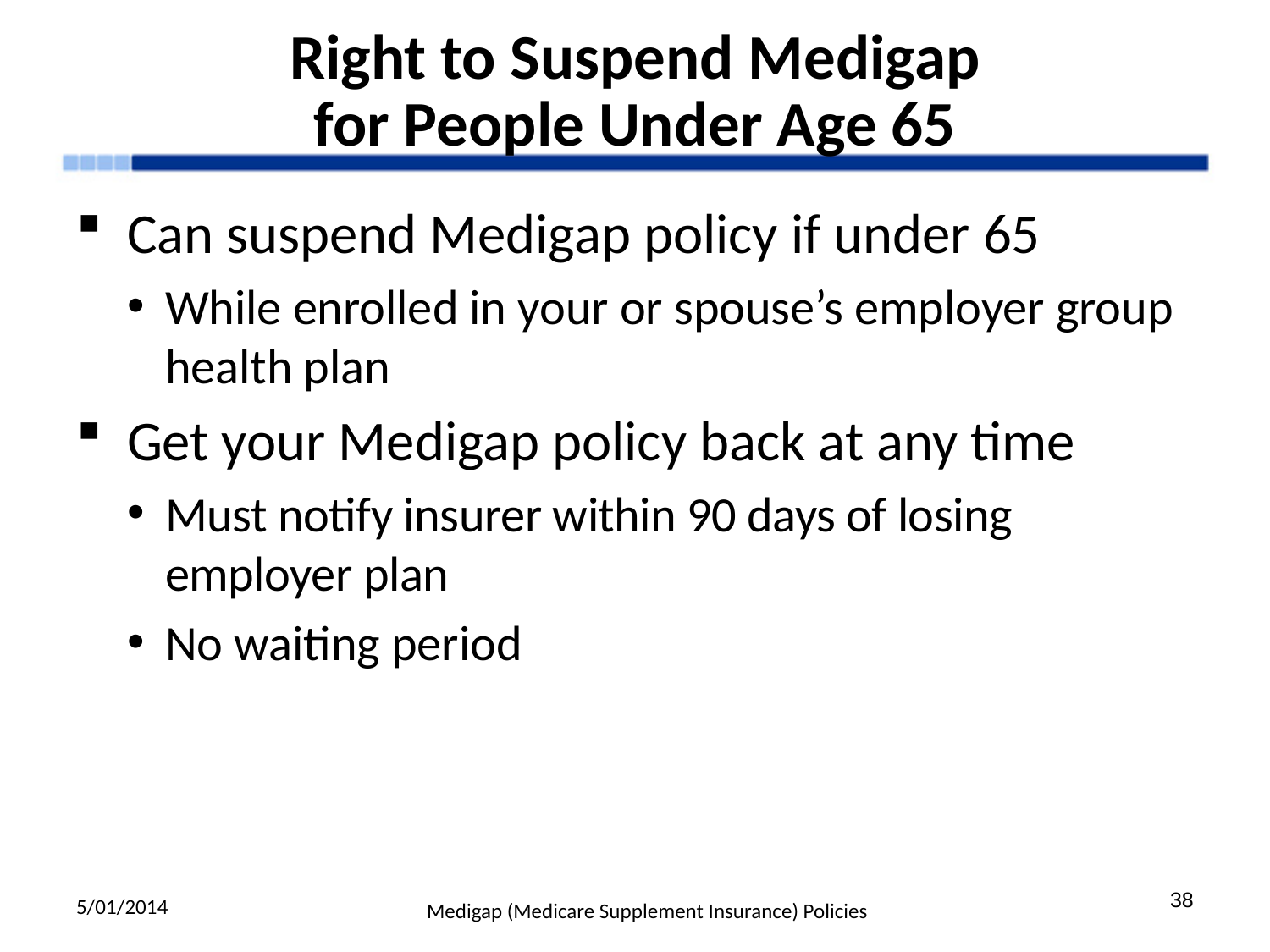

# Right to Suspend Medigap for People Under Age 65
Can suspend Medigap policy if under 65
While enrolled in your or spouse’s employer group health plan
Get your Medigap policy back at any time
Must notify insurer within 90 days of losing employer plan
No waiting period
5/01/2014
38
Medigap (Medicare Supplement Insurance) Policies